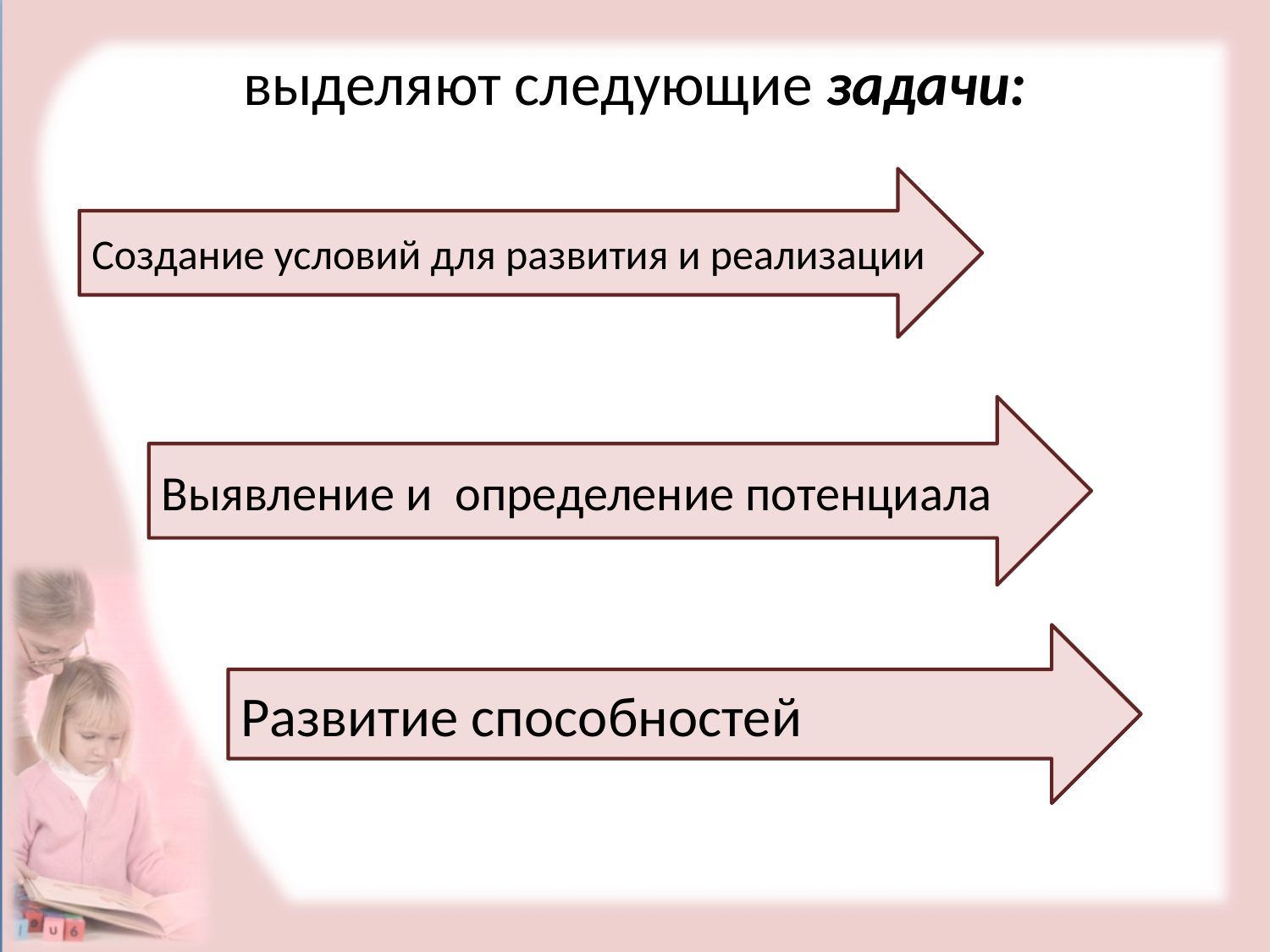

# выделяют следующие задачи:
Создание условий для развития и реализации

Выявление и  определение потенциала
Развитие способностей